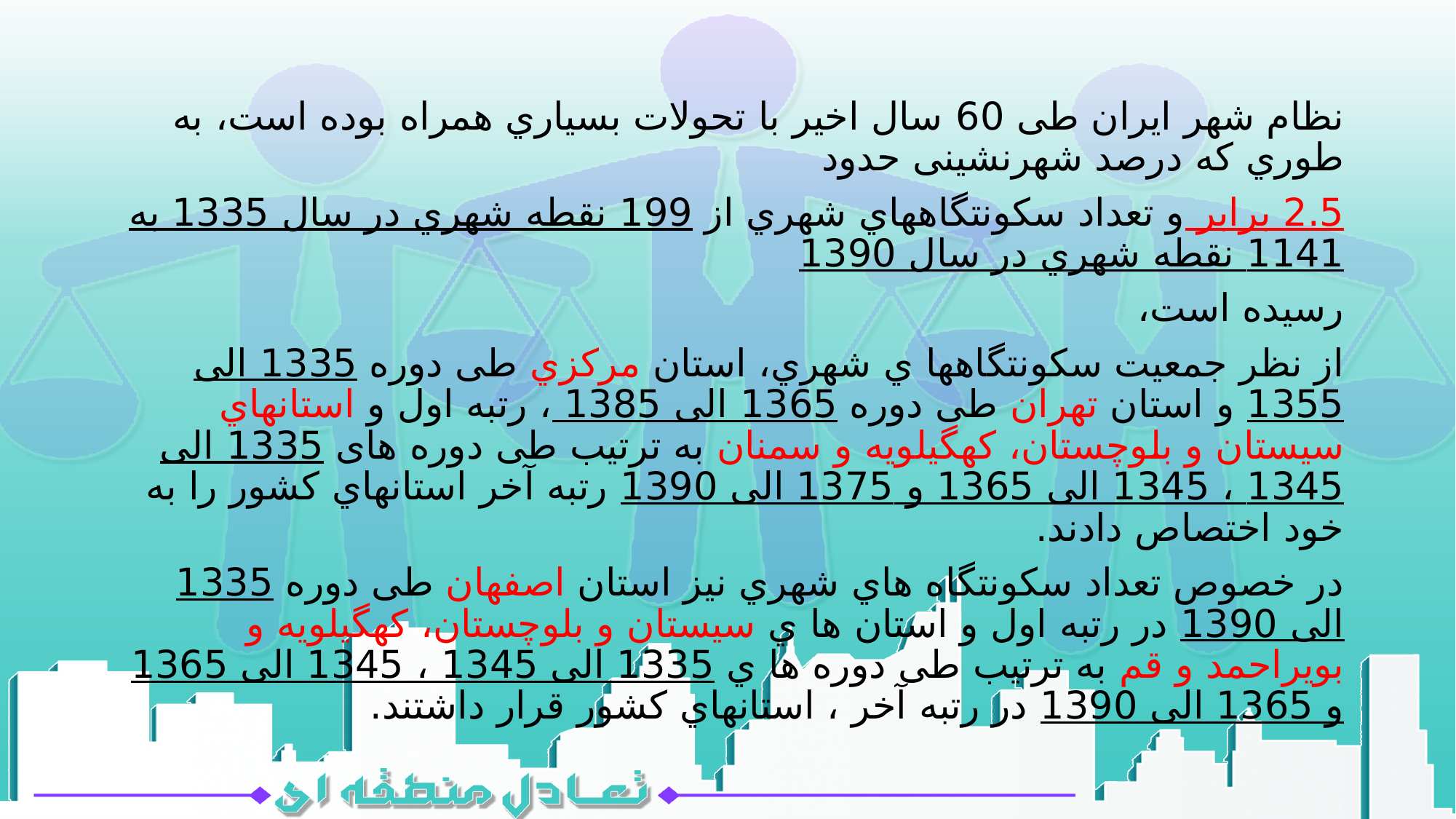

نظام شهر ایران طی 60 سال اخیر با تحولات بسیاري همراه بوده است، به طوري که درصد شهرنشینی حدود
2.5 برابر و تعداد سکونتگاههاي شهري از 199 نقطه شهري در سال 1335 به 1141 نقطه شهري در سال 1390
رسیده است،
از نظر جمعیت سکونتگاهها ي شهري، استان مرکزي طی دوره 1335 الی 1355 و استان تهران طی دوره 1365 الی 1385 ، رتبه اول و استانهاي سیستان و بلوچستان، کهگیلویه و سمنان به ترتیب طی دوره های 1335 الی 1345 ، 1345 الی 1365 و 1375 الی 1390 رتبه آخر استانهاي کشور را به خود اختصاص دادند.
در خصوص تعداد سکونتگاه هاي شهري نیز استان اصفهان طی دوره 1335 الی 1390 در رتبه اول و استان ها ي سیستان و بلوچستان، کهگیلویه و بویراحمد و قم به ترتیب طی دوره ها ي 1335 الی 1345 ، 1345 الی 1365 و 1365 الی 1390 در رتبه آخر ، استانهاي کشور قرار داشتند.